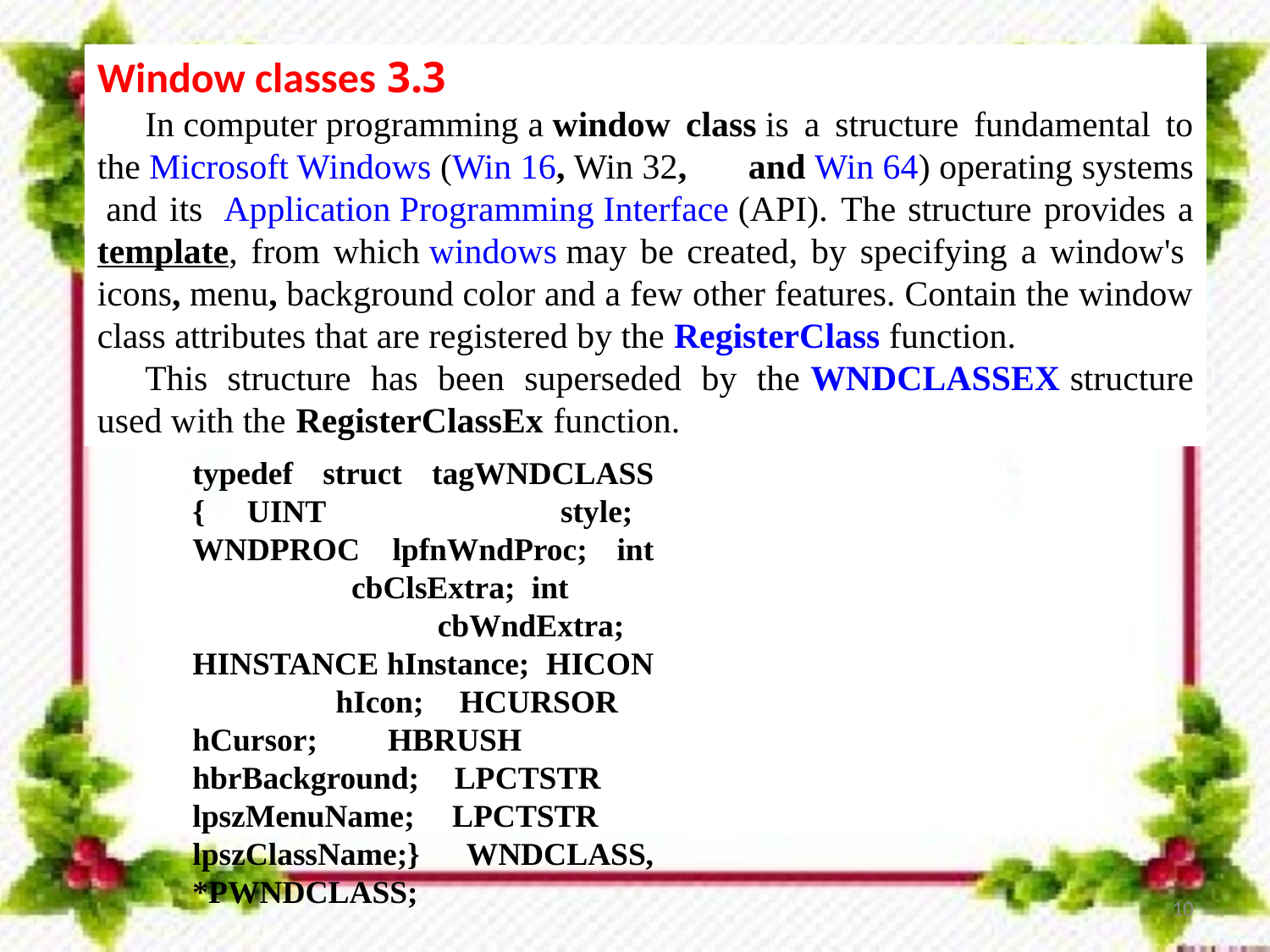

3.3 Window classes
In computer programming a window class is a structure fundamental to the Microsoft Windows (Win 16, Win 32, and Win 64) operating systems and its  Application Programming Interface (API). The structure provides a template, from which windows may be created, by specifying a window's icons, menu, background color and a few other features. Contain the window class attributes that are registered by the RegisterClass function.
This structure has been superseded by the WNDCLASSEX structure used with the RegisterClassEx function.
typedef struct tagWNDCLASS {  UINT              style;  WNDPROC   lpfnWndProc;  int                    cbClsExtra;  int                    cbWndExtra;  HINSTANCE hInstance;  HICON           hIcon;  HCURSOR    hCursor;  HBRUSH       hbrBackground;  LPCTSTR     lpszMenuName;  LPCTSTR     lpszClassName;} WNDCLASS, *PWNDCLASS;
10